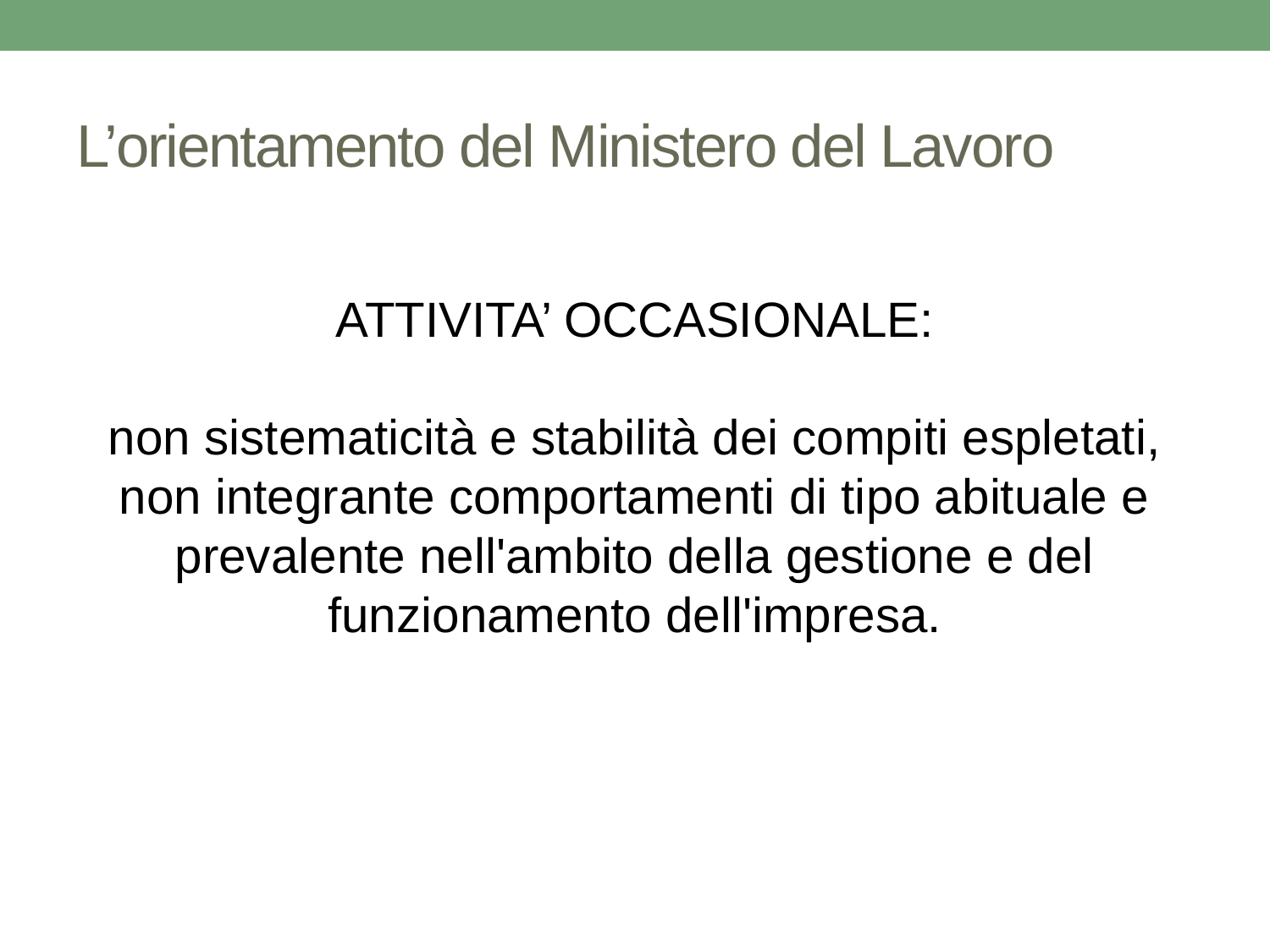

# L’orientamento del Ministero del Lavoro

ATTIVITA’ OCCASIONALE:
non sistematicità e stabilità dei compiti espletati, non integrante comportamenti di tipo abituale e prevalente nell'ambito della gestione e del funzionamento dell'impresa.